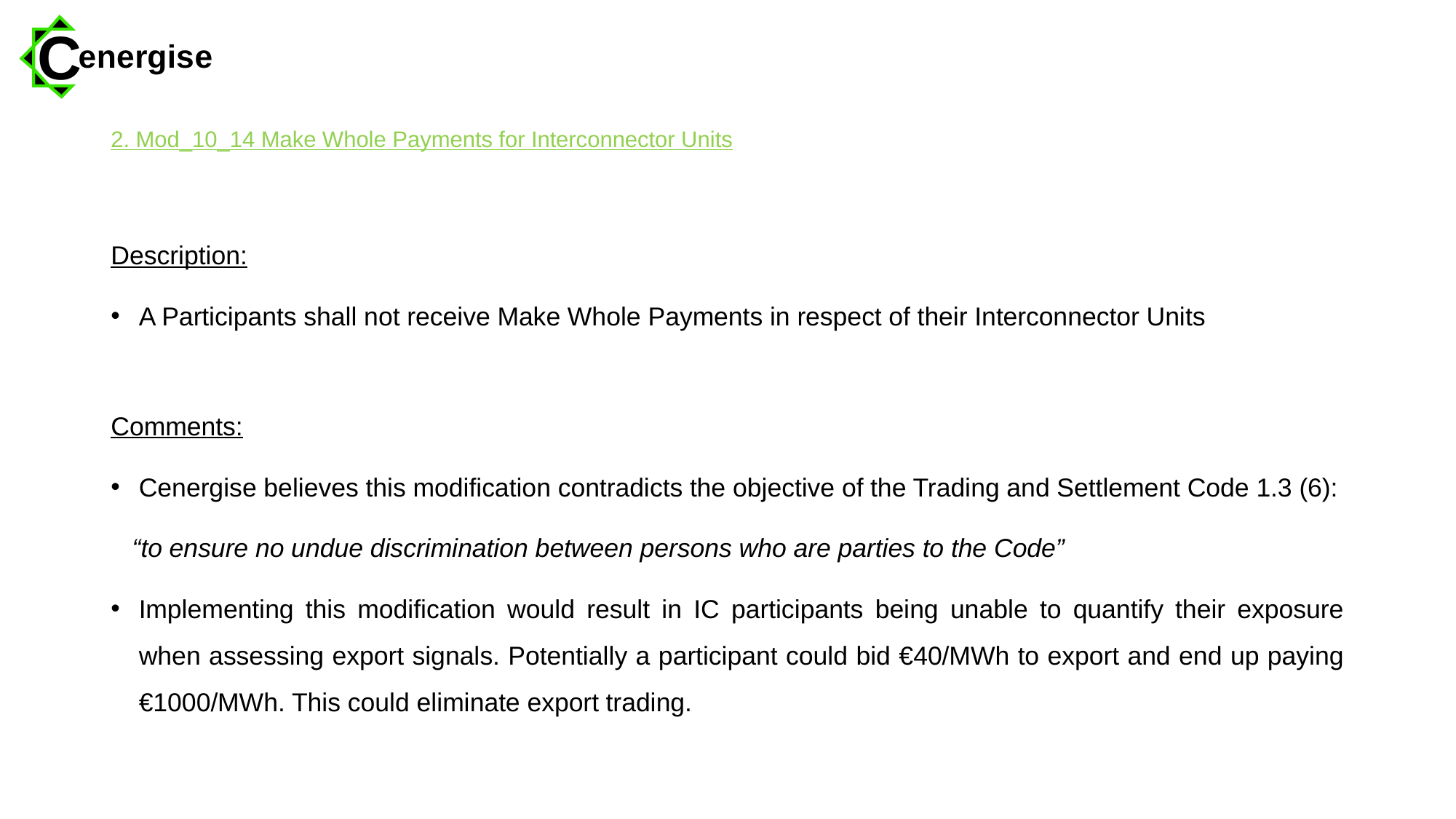

# 2. Mod_10_14 Make Whole Payments for Interconnector Units
Description:
A Participants shall not receive Make Whole Payments in respect of their Interconnector Units

Comments:
Cenergise believes this modification contradicts the objective of the Trading and Settlement Code 1.3 (6):
   “to ensure no undue discrimination between persons who are parties to the Code”
Implementing this modification would result in IC participants being unable to quantify their exposure when assessing export signals. Potentially a participant could bid €40/MWh to export and end up paying €1000/MWh. This could eliminate export trading.